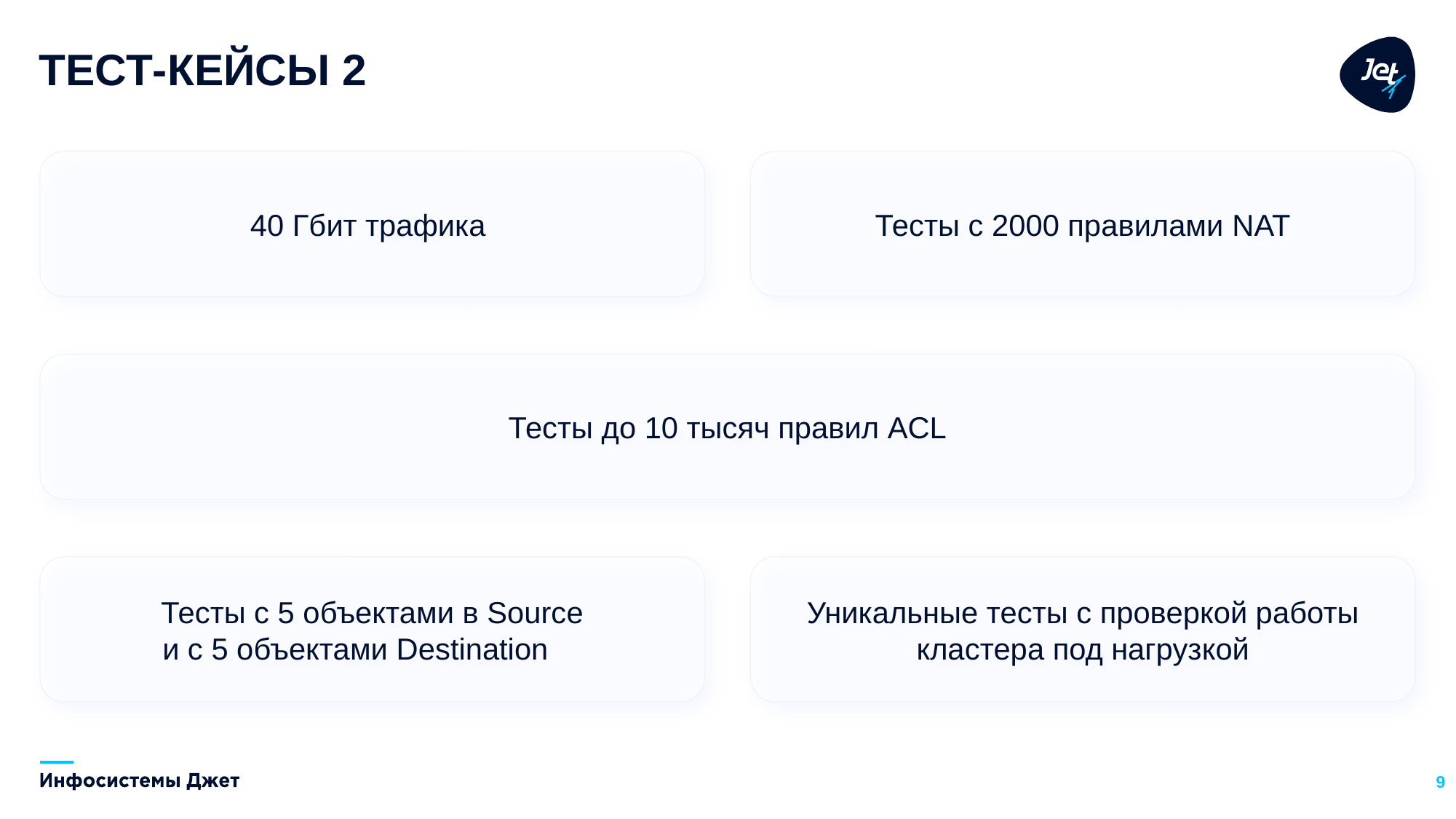

# Тест-кейсы 2
Тесты с 2000 правилами NAT
40 Гбит трафика
Тесты до 10 тысяч правил ACL
Уникальные тесты с проверкой работы кластера под нагрузкой
Тесты с 5 объектами в Source
и с 5 объектами Destination